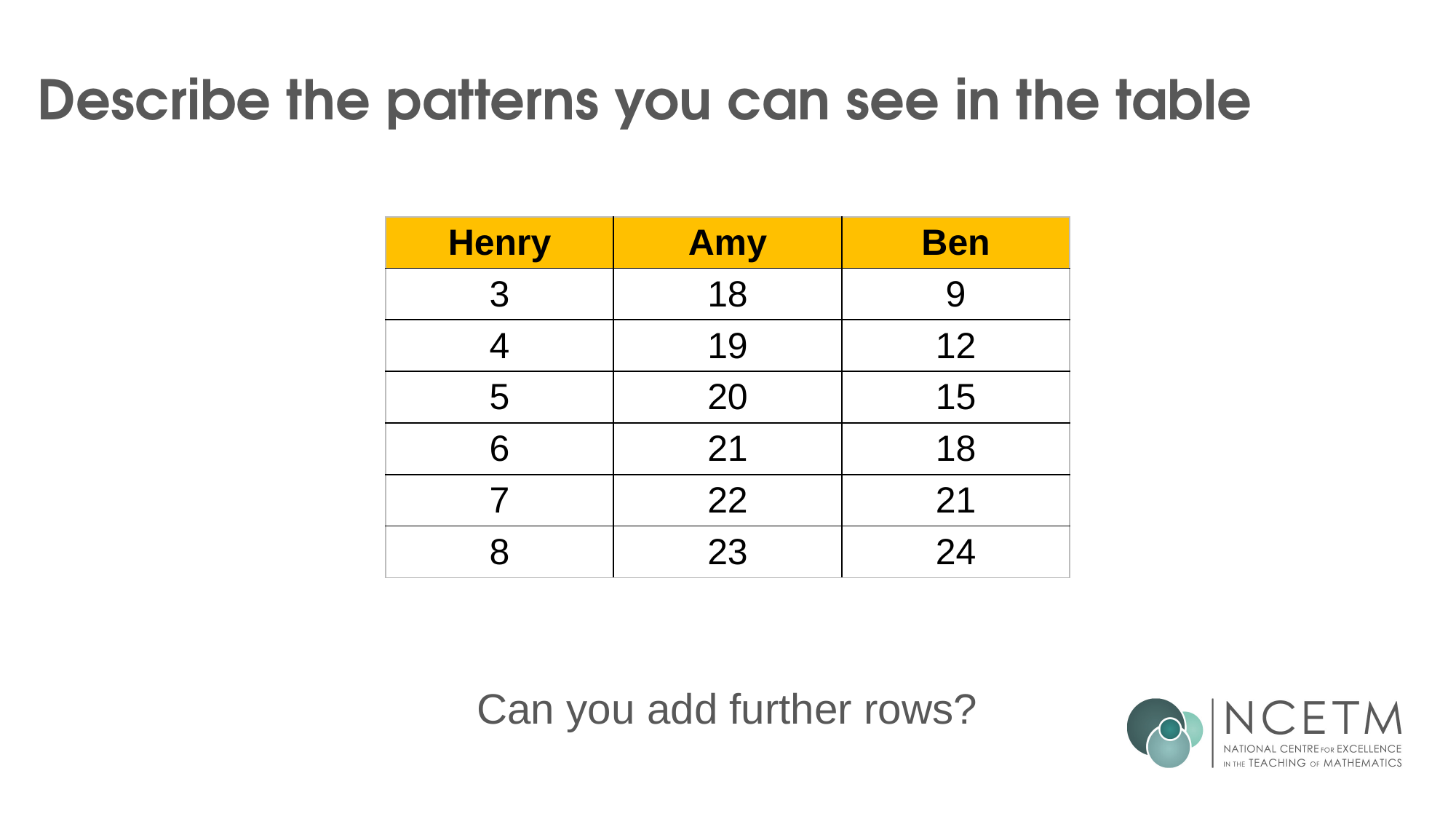

Describe the patterns you can see in the table
| Henry | Amy | Ben |
| --- | --- | --- |
| 3 | 18 | 9 |
| 4 | 19 | 12 |
| 5 | 20 | 15 |
| 6 | 21 | 18 |
| 7 | 22 | 21 |
| 8 | 23 | 24 |
Can you add further rows?